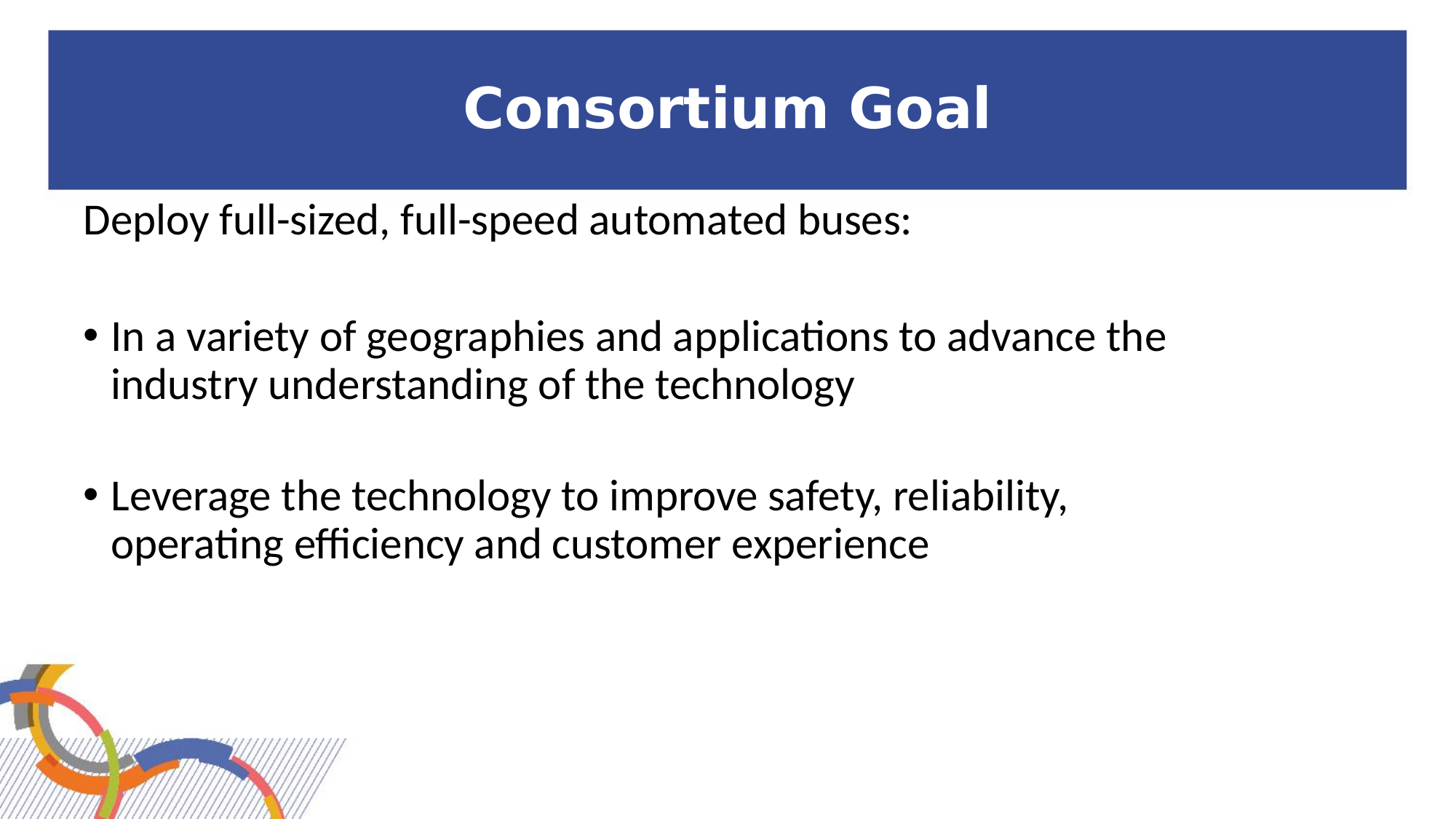

# Consortium Goal
Deploy full-sized, full-speed automated buses:
In a variety of geographies and applications to advance the industry understanding of the technology
Leverage the technology to improve safety, reliability, operating efficiency and customer experience